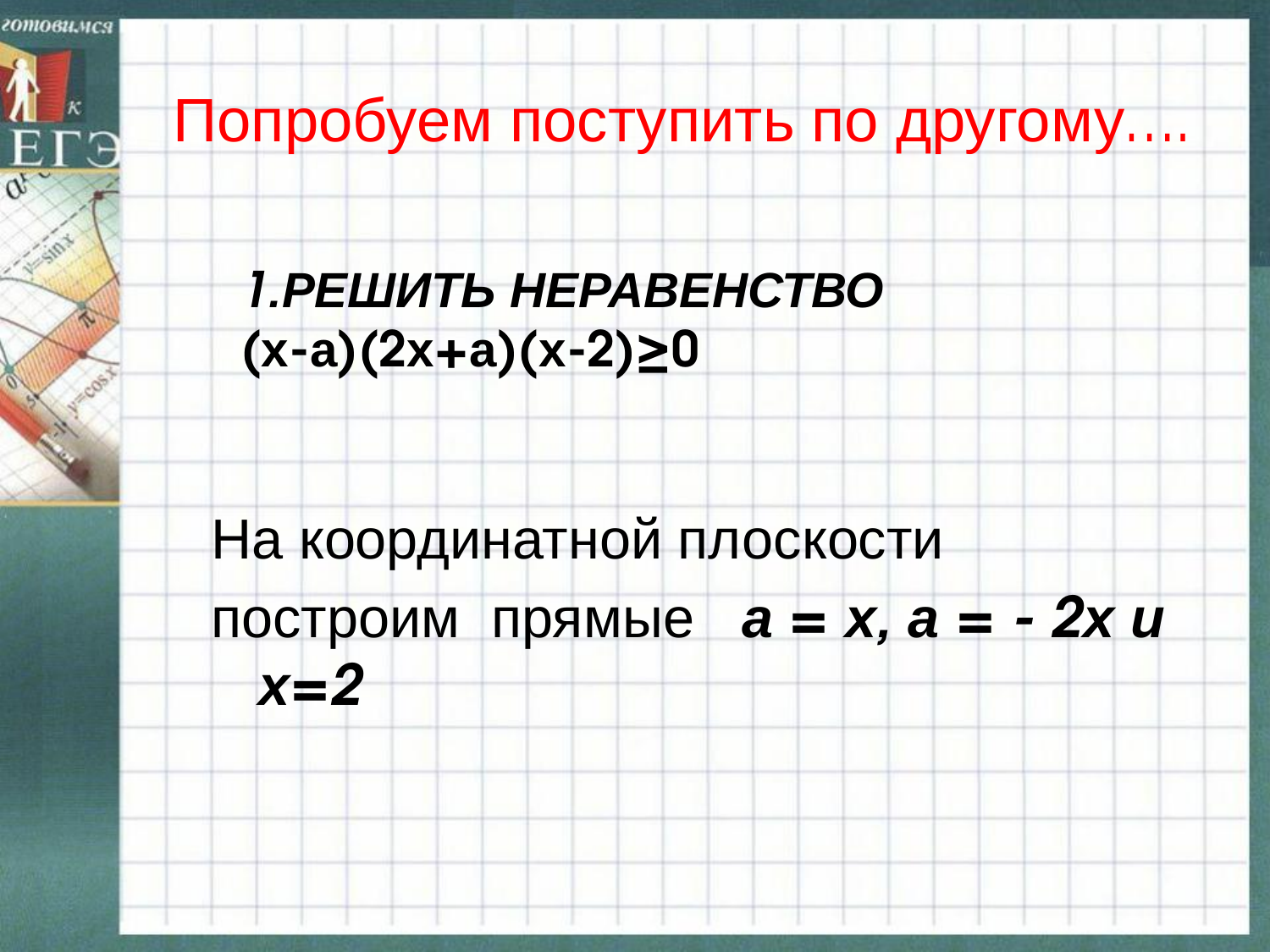

# Попробуем поступить по другому….
1.РЕШИТЬ НЕРАВЕНСТВО
(х-а)(2х+а)(х-2)≥0
На координатной плоскости
построим  прямые   а = х, а = - 2х и х=2